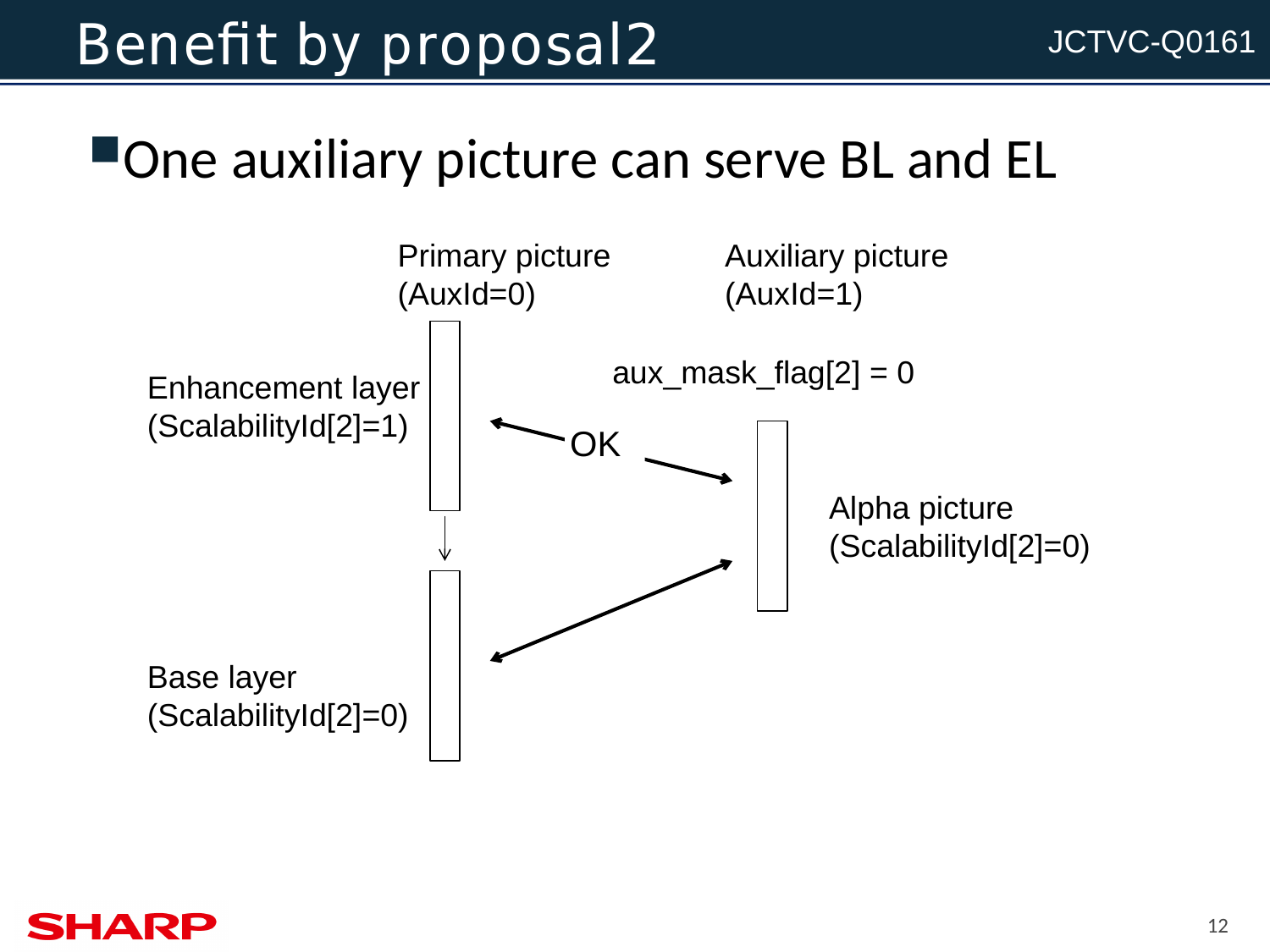

# Benefit by proposal2
One auxiliary picture can serve BL and EL
Primary picture
(AuxId=0)
Auxiliary picture
(AuxId=1)

aux_mask_flag[2] = 0
Enhancement layer
(ScalabilityId[2]=1)
OK

Alpha picture
(ScalabilityId[2]=0)

Base layer
(ScalabilityId[2]=0)
12